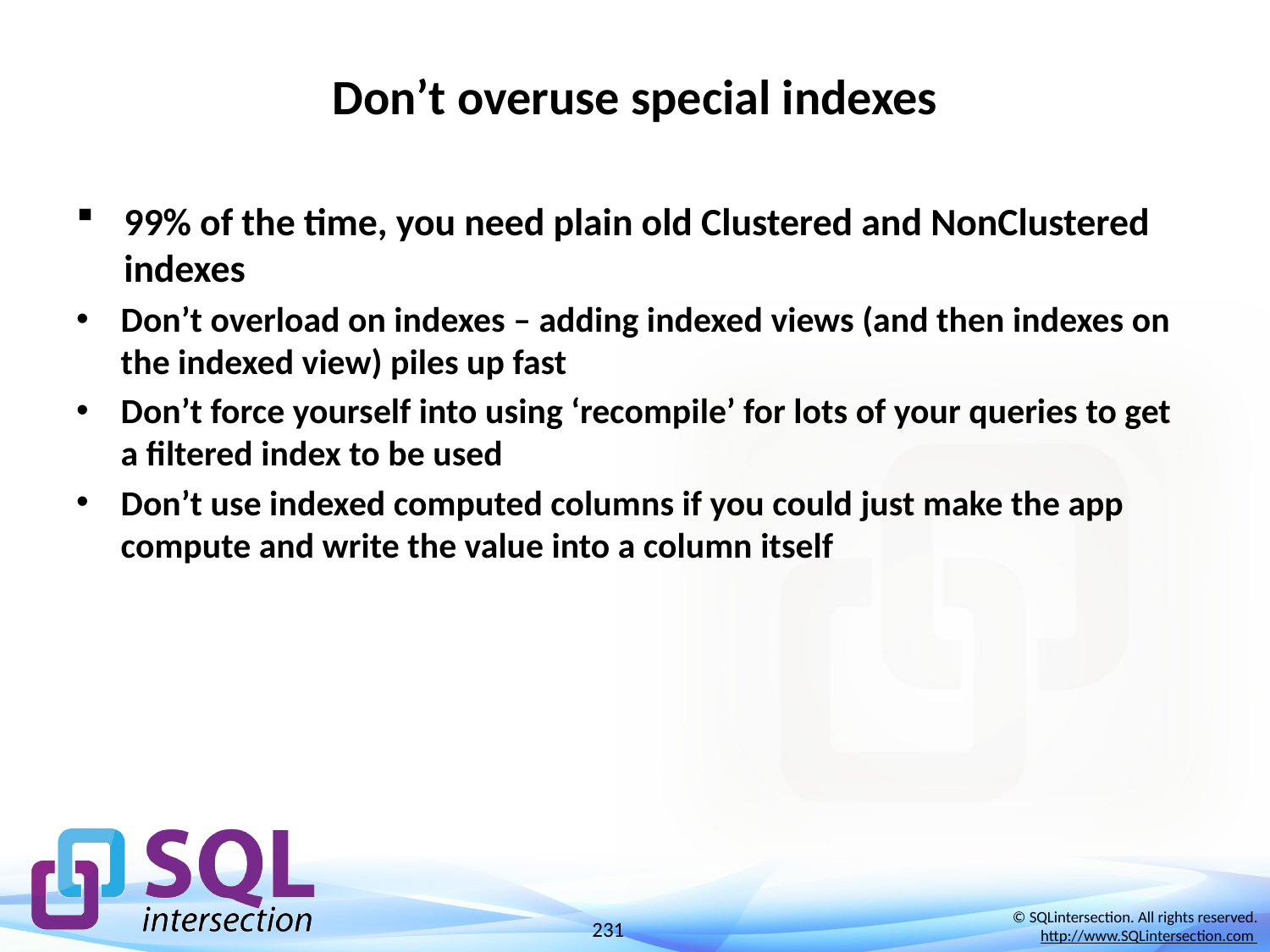

# Don’t overuse special indexes
99% of the time, you need plain old Clustered and NonClustered indexes
Don’t overload on indexes – adding indexed views (and then indexes on the indexed view) piles up fast
Don’t force yourself into using ‘recompile’ for lots of your queries to get a filtered index to be used
Don’t use indexed computed columns if you could just make the app compute and write the value into a column itself